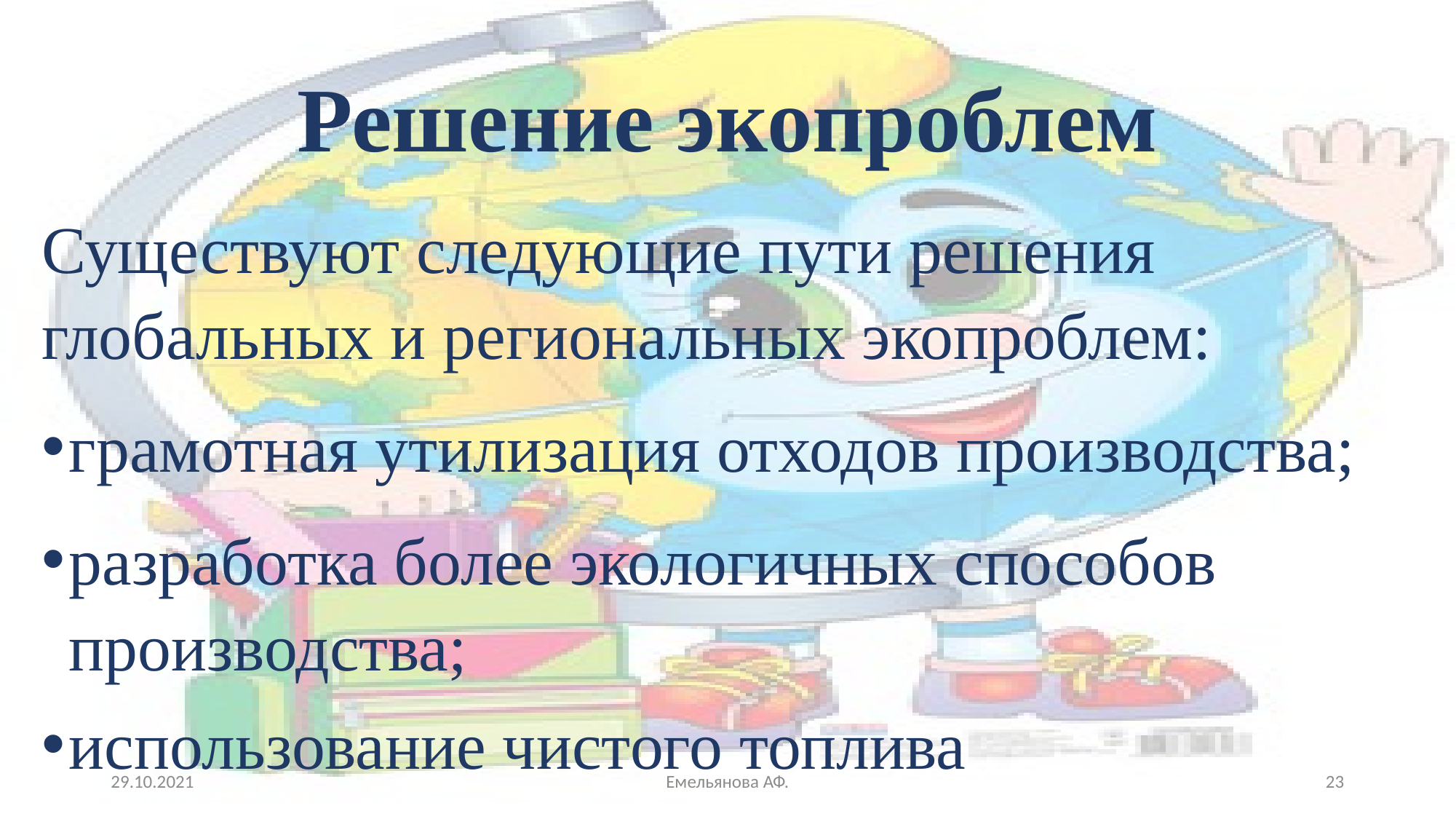

# Решение экопроблем
Существуют следующие пути решения глобальных и региональных экопроблем:
грамотная утилизация отходов производства;
разработка более экологичных способов производства;
использование чистого топлива
29.10.2021
Емельянова АФ.
23